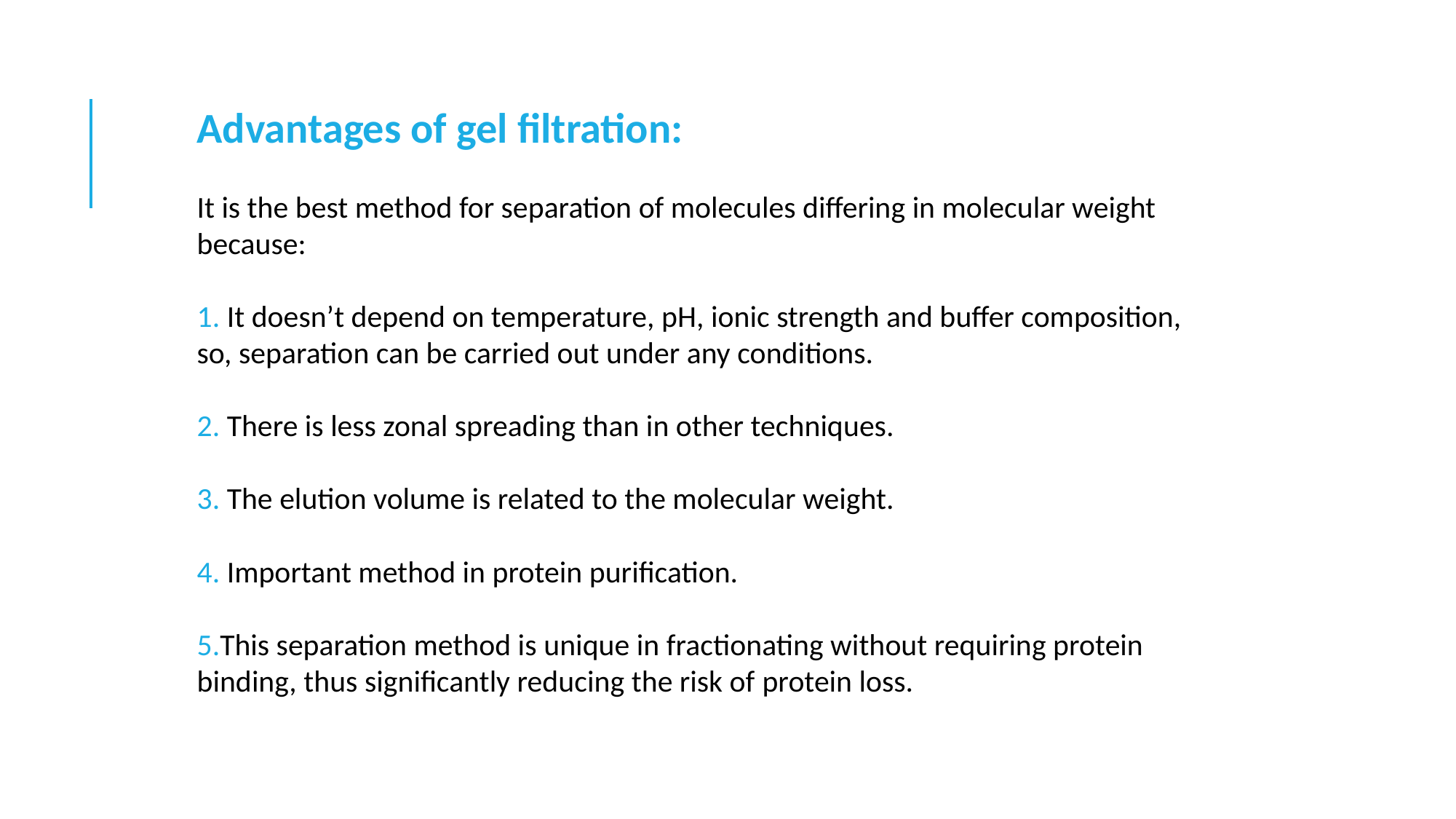

Advantages of gel filtration:

It is the best method for separation of molecules differing in molecular weight because:

1. It doesn’t depend on temperature, pH, ionic strength and buffer composition, so, separation can be carried out under any conditions.

2. There is less zonal spreading than in other techniques.

3. The elution volume is related to the molecular weight.

4. Important method in protein purification.

5.This separation method is unique in fractionating without requiring protein binding, thus significantly reducing the risk of protein loss.